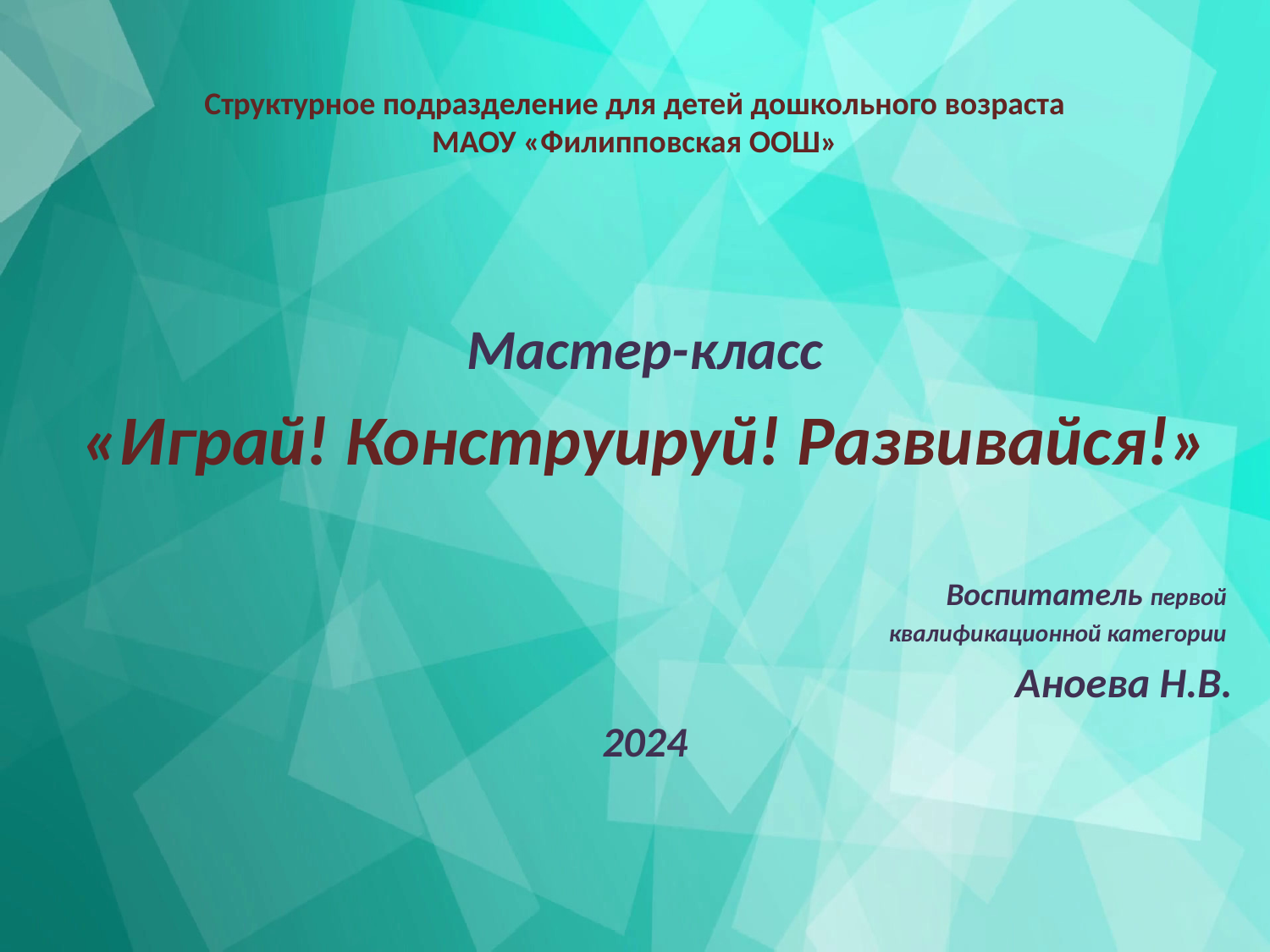

# Структурное подразделение для детей дошкольного возраста МАОУ «Филипповская ООШ»
Мастер-класс
«Играй! Конструируй! Развивайся!»

Воспитатель первой
квалификационной категории
Аноева Н.В.
2024